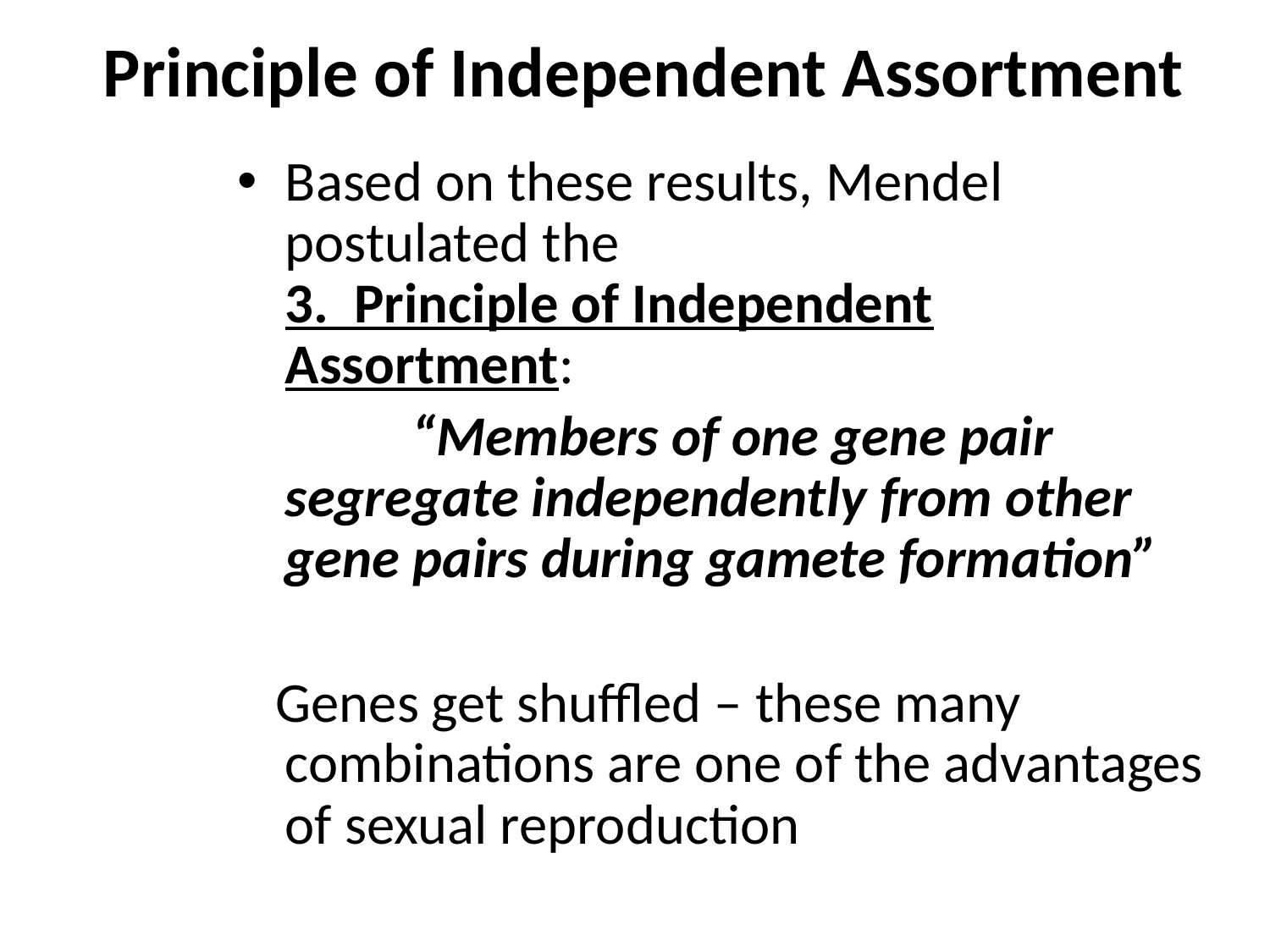

# Principle of Independent Assortment
Based on these results, Mendel postulated the
3.  Principle of Independent Assortment:
		“Members of one gene pair segregate independently from other gene pairs during gamete formation”

   Genes get shuffled – these many combinations are one of the advantages of sexual reproduction